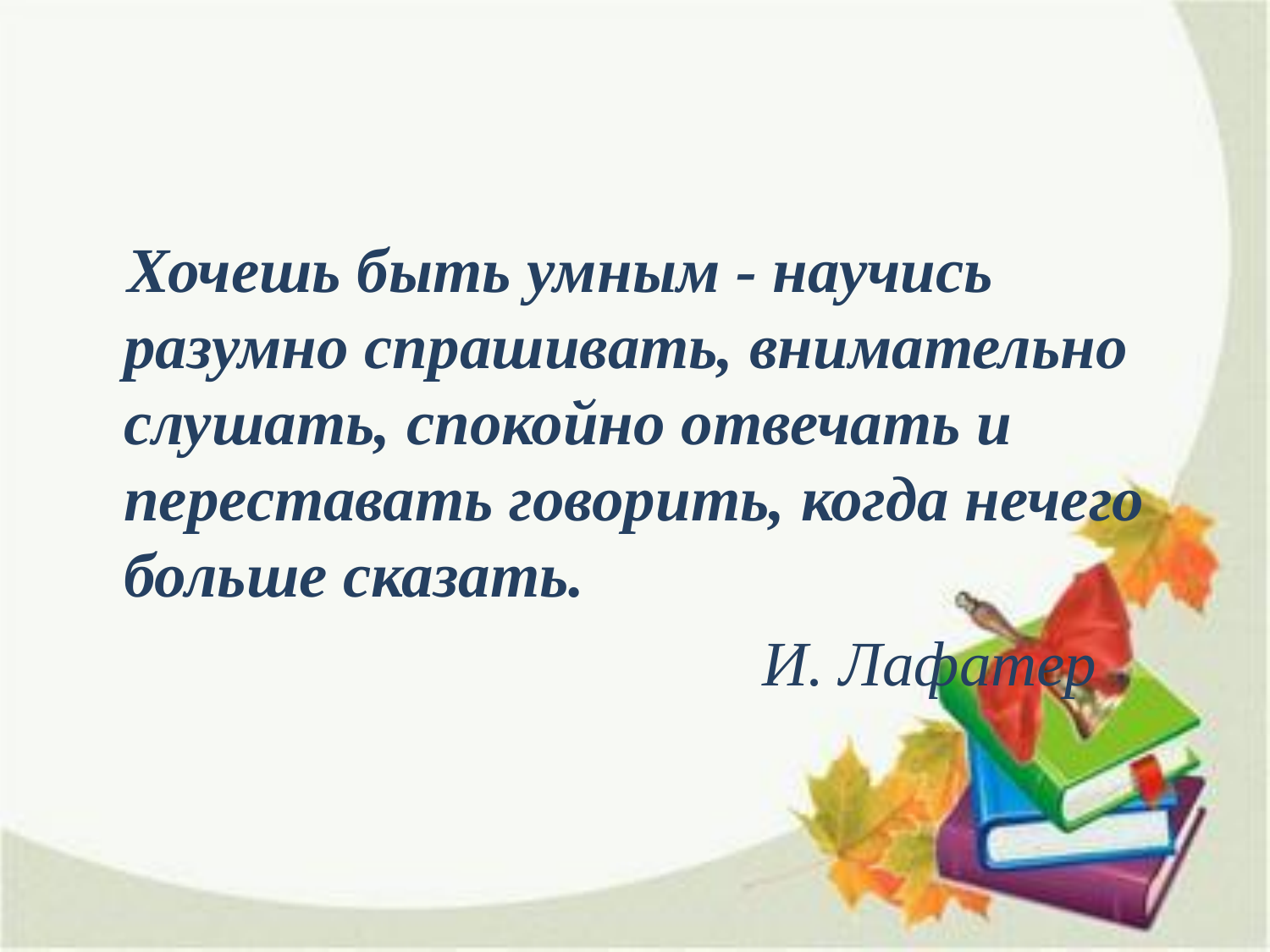

#
Хочешь быть умным - научись разумно спрашивать, внимательно слушать, спокойно отвечать и переставать говорить, когда нечего больше сказать.
                                        И. Лафатер